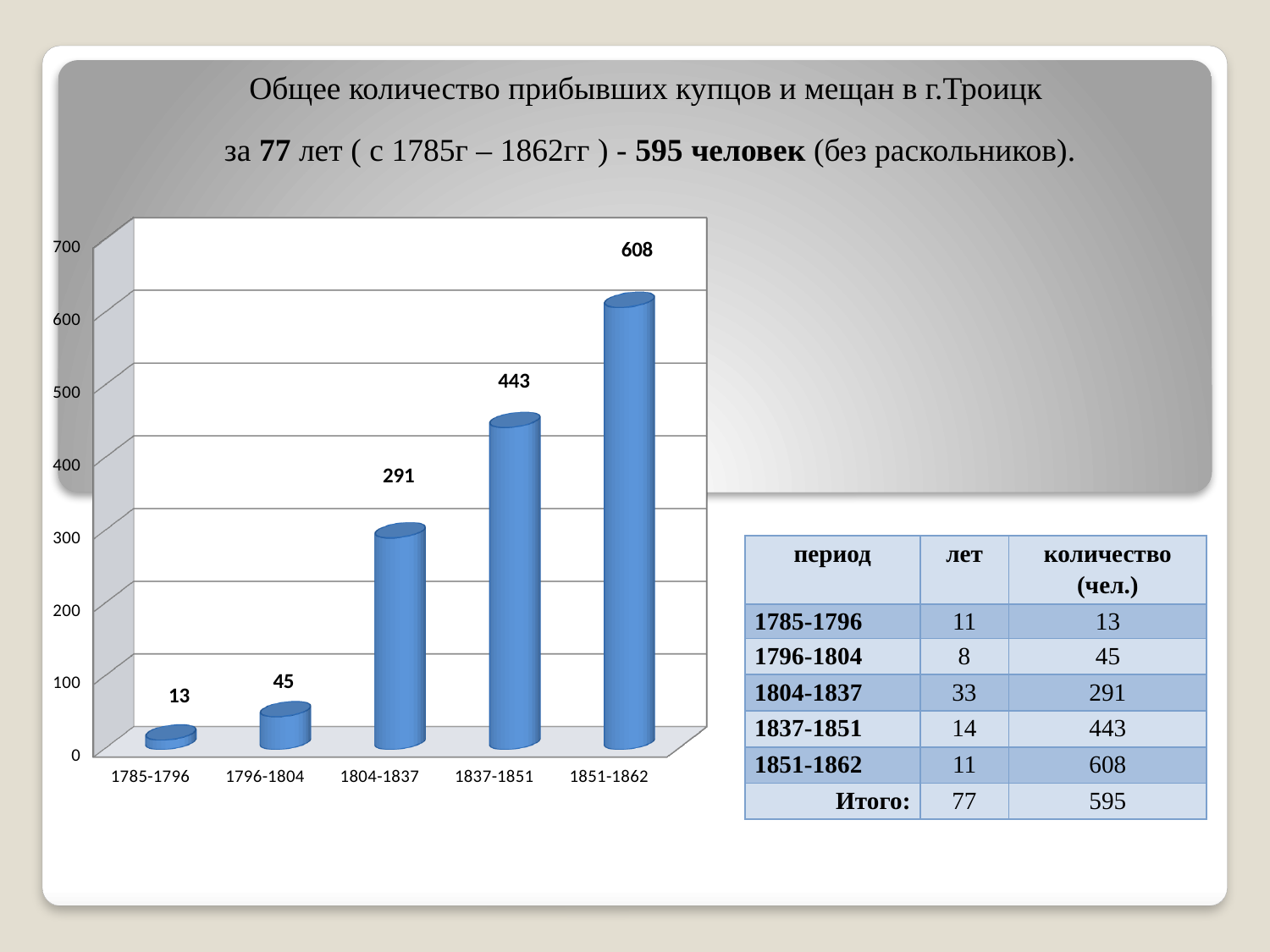

Общее количество прибывших купцов и мещан в г.Троицк
за 77 лет ( с 1785г – 1862гг ) - 595 человек (без раскольников).

[unsupported chart]

| период | лет | количество (чел.) |
| --- | --- | --- |
| 1785-1796 | 11 | 13 |
| 1796-1804 | 8 | 45 |
| 1804-1837 | 33 | 291 |
| 1837-1851 | 14 | 443 |
| 1851-1862 | 11 | 608 |
| Итого: | 77 | 595 |